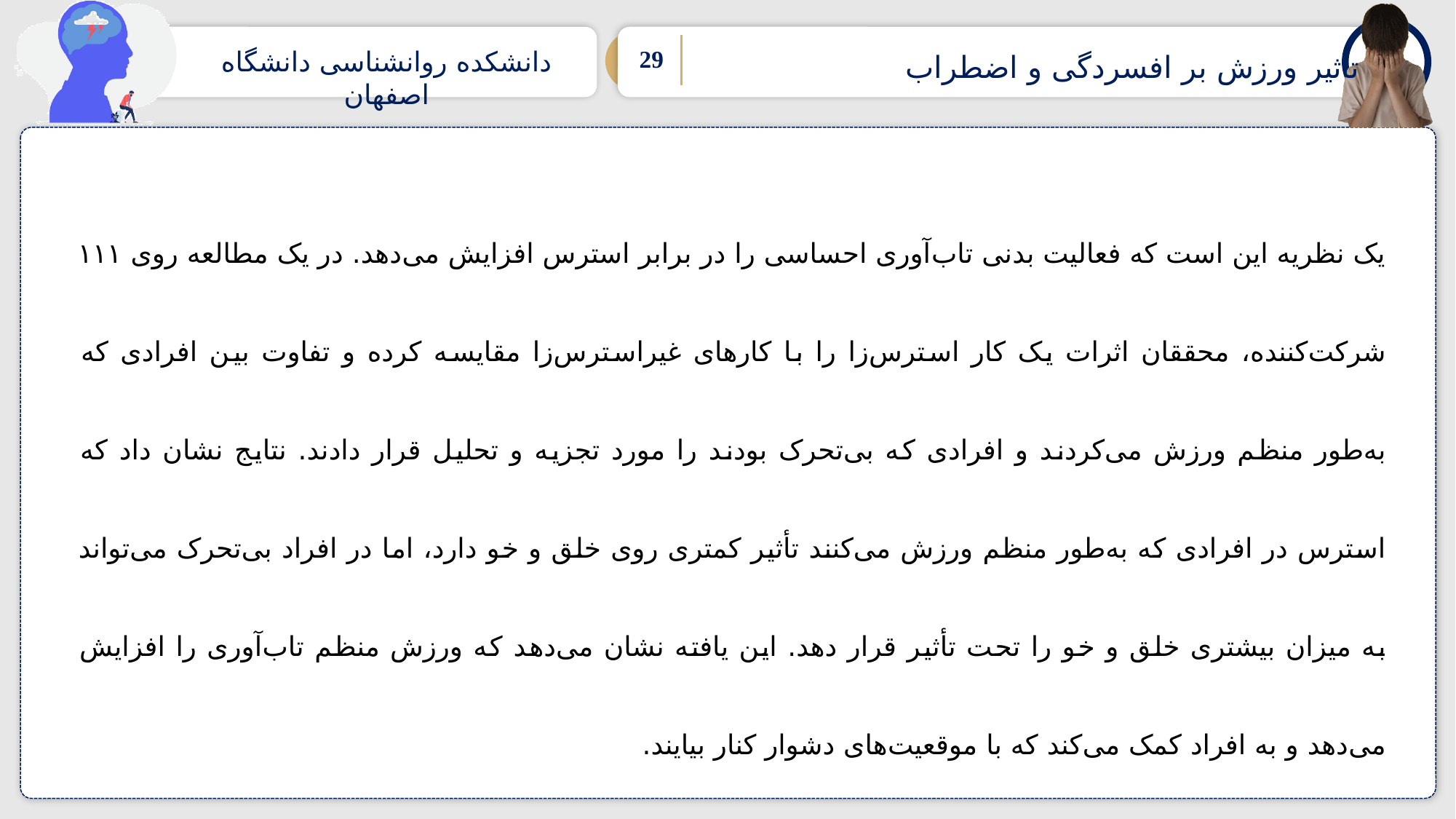

دانشکده روانشناسی دانشگاه اصفهان
تاثیر ورزش بر افسردگی و اضطراب
یک نظریه این است که فعالیت بدنی تا‌ب‌آوری احساسی را در برابر استرس افزایش می‌دهد. در یک مطالعه روی ۱۱۱ شرکت‌کننده، محققان اثرات یک کار استرس‌زا را با کارهای غیراسترس‌زا مقایسه کرده و تفاوت بین افرادی که به‌طور منظم ورزش می‌کردند و افرادی که بی‌تحرک بودند را مورد تجزیه و تحلیل قرار دادند. نتایج نشان داد که استرس در افرادی که به‌طور منظم ورزش می‌کنند تأثیر کمتری روی خلق و خو دارد، اما در افراد بی‌تحرک می‌تواند به میزان بیشتری خلق و خو را تحت تأثیر قرار دهد. این یافته نشان می‌دهد که ورزش منظم تاب‌آوری را افزایش می‌دهد و به افراد کمک می‌کند که با موقعیت‌های دشوار کنار بیایند.